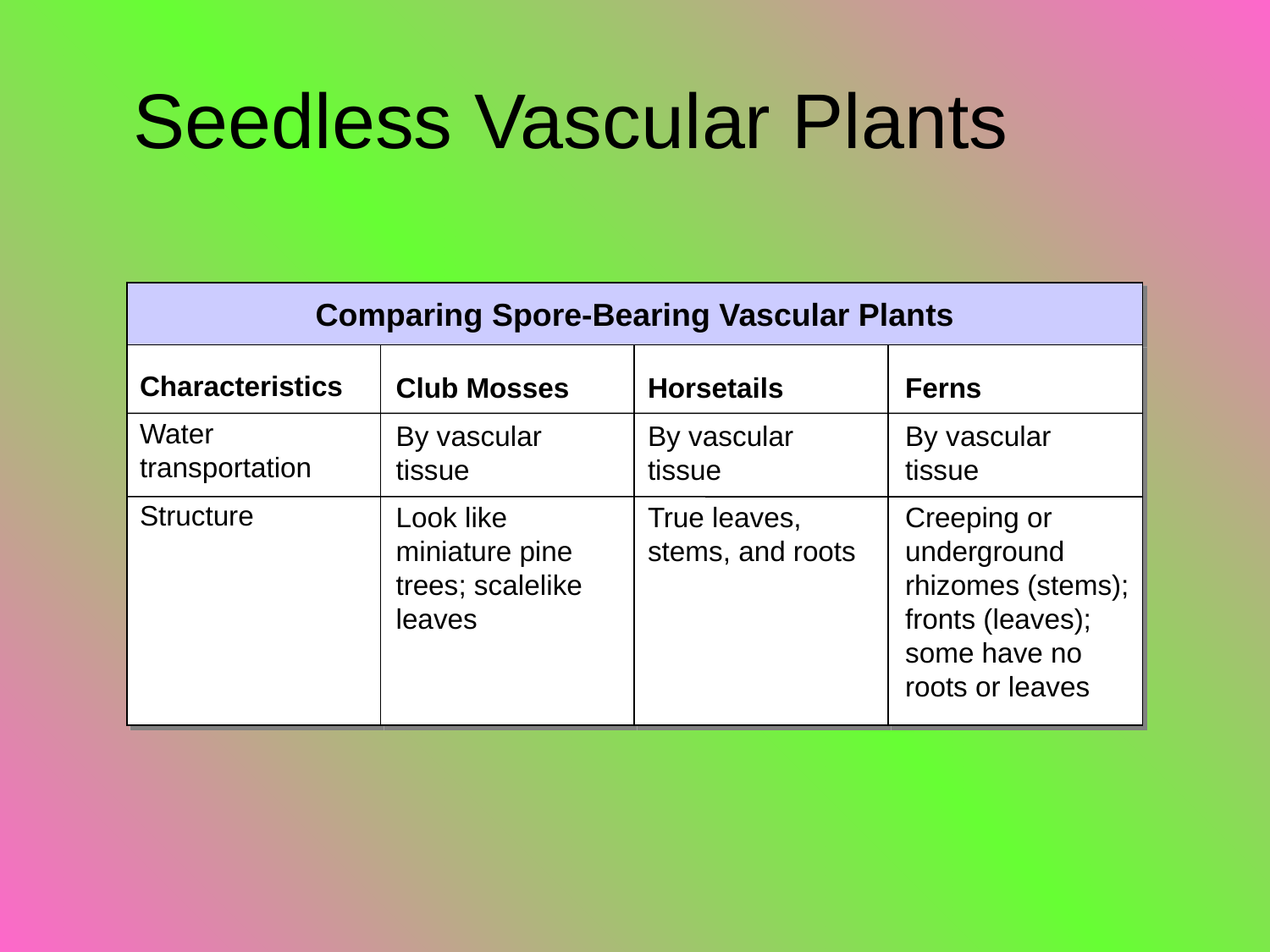

Seedless Vascular Plants
Comparing Spore-Bearing Vascular Plants
Characteristics
Water
transportation
Structure

Club Mosses
By vascular
tissue
Look like miniature pine trees; scalelike leaves

Horsetails
By vascular
tissue
True leaves, stems, and roots
Ferns
By vascular
tissue
Creeping or underground rhizomes (stems); fronts (leaves); some have no roots or leaves